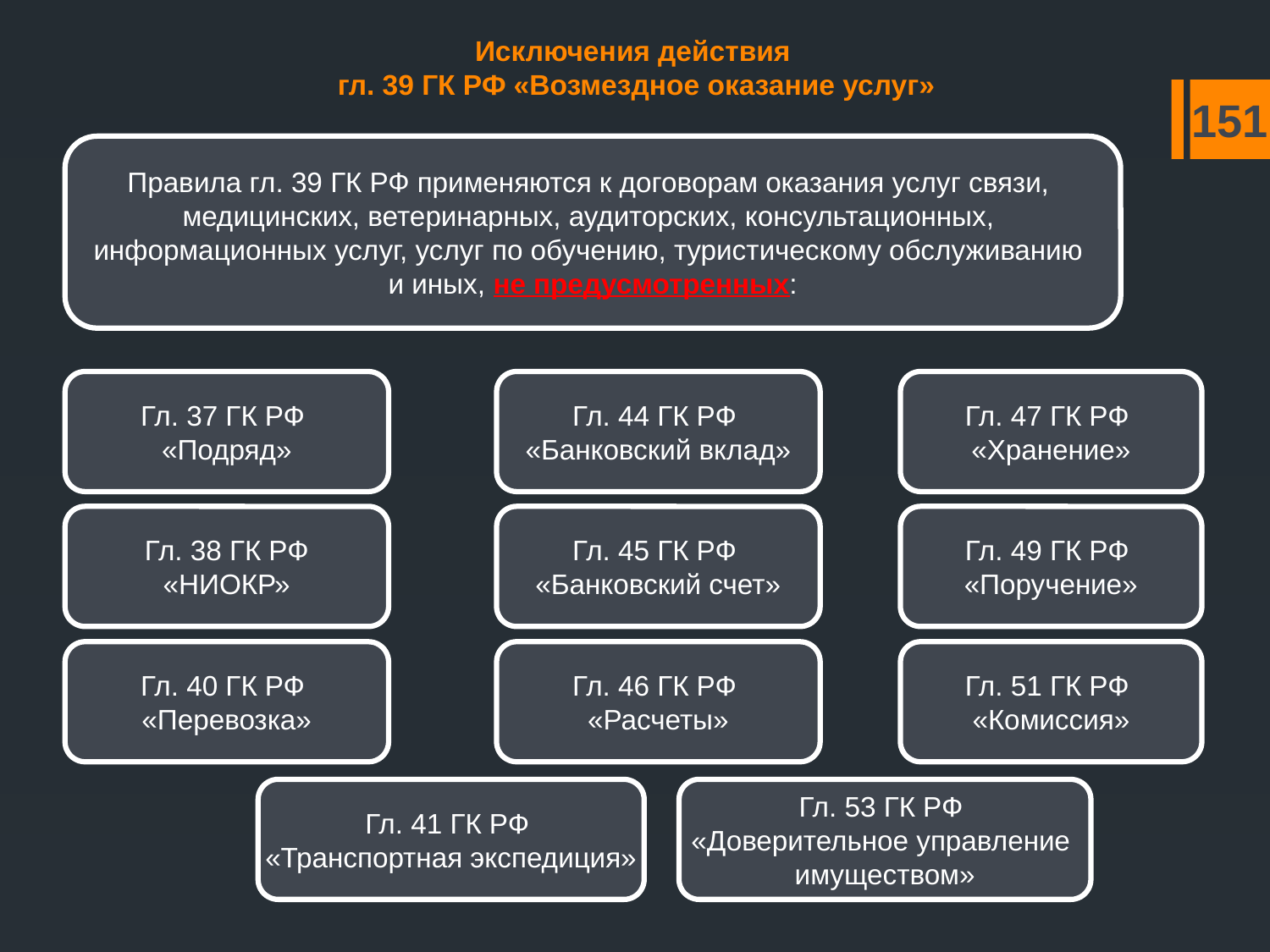

# Исключения действия гл. 39 ГК РФ «Возмездное оказание услуг»
151
Правила гл. 39 ГК РФ применяются к договорам оказания услуг связи,
медицинских, ветеринарных, аудиторских, консультационных,
информационных услуг, услуг по обучению, туристическому обслуживанию
и иных, не предусмотренных:
Гл. 37 ГК РФ
«Подряд»
Гл. 44 ГК РФ
«Банковский вклад»
Гл. 47 ГК РФ
«Хранение»
Гл. 38 ГК РФ
«НИОКР»
Гл. 45 ГК РФ
«Банковский счет»
Гл. 49 ГК РФ
«Поручение»
Гл. 40 ГК РФ
«Перевозка»
Гл. 46 ГК РФ
«Расчеты»
Гл. 51 ГК РФ
«Комиссия»
Гл. 41 ГК РФ
«Транспортная экспедиция»
Гл. 53 ГК РФ
«Доверительное управление
имуществом»